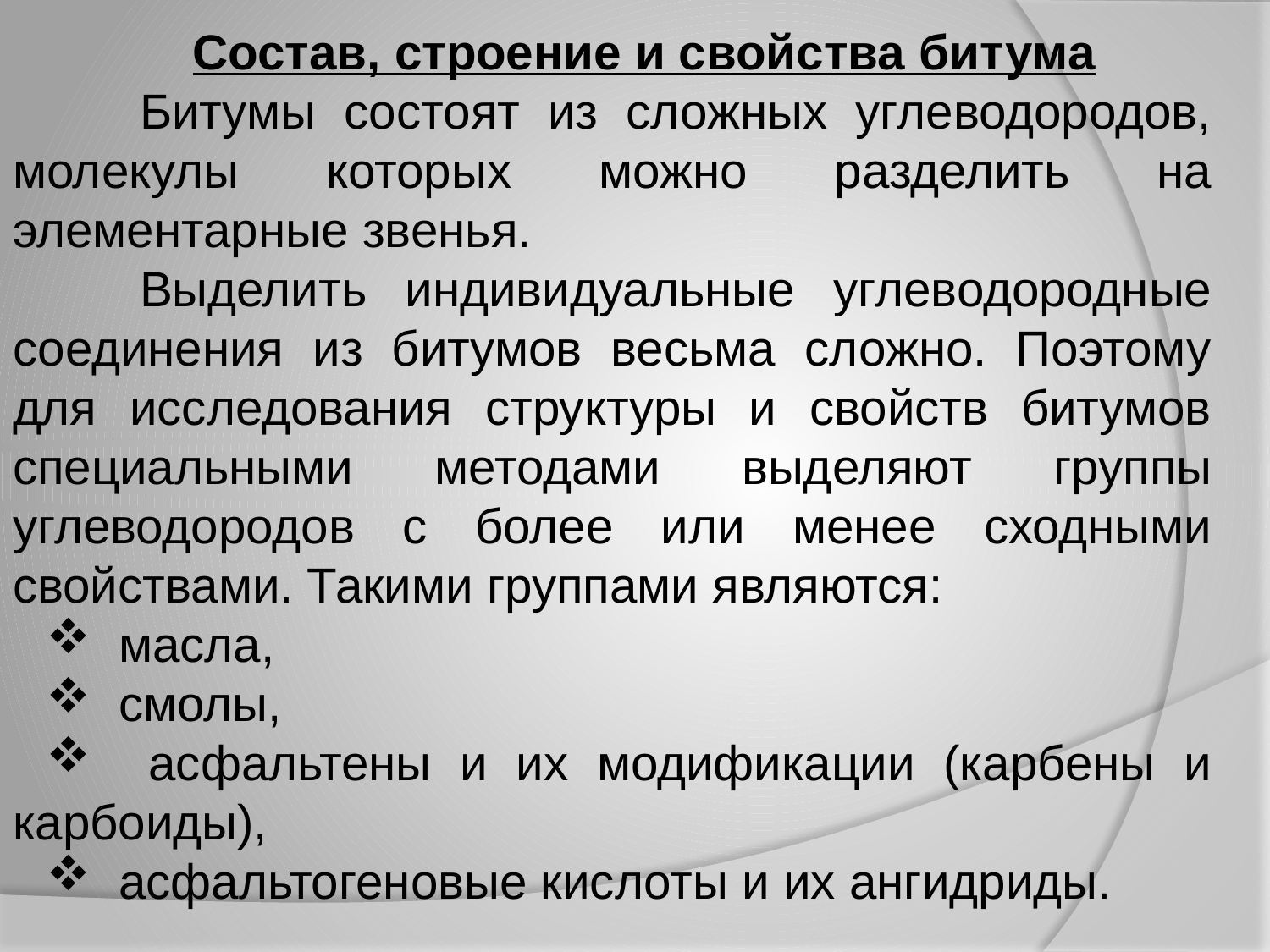

Состав, строение и свойства битума
	Битумы состоят из сложных углеводородов, молекулы которых можно разделить на элементарные звенья.
	Выделить индивидуальные углеводородные соединения из битумов весьма сложно. Поэтому для исследования структуры и свойств битумов специальными методами выделяют группы углеводородов с более или менее сходными свойствами. Такими группами являются:
  масла,
  смолы,
  асфальтены и их модификации (карбены и карбоиды),
  асфальтогеновые кислоты и их ангидриды.